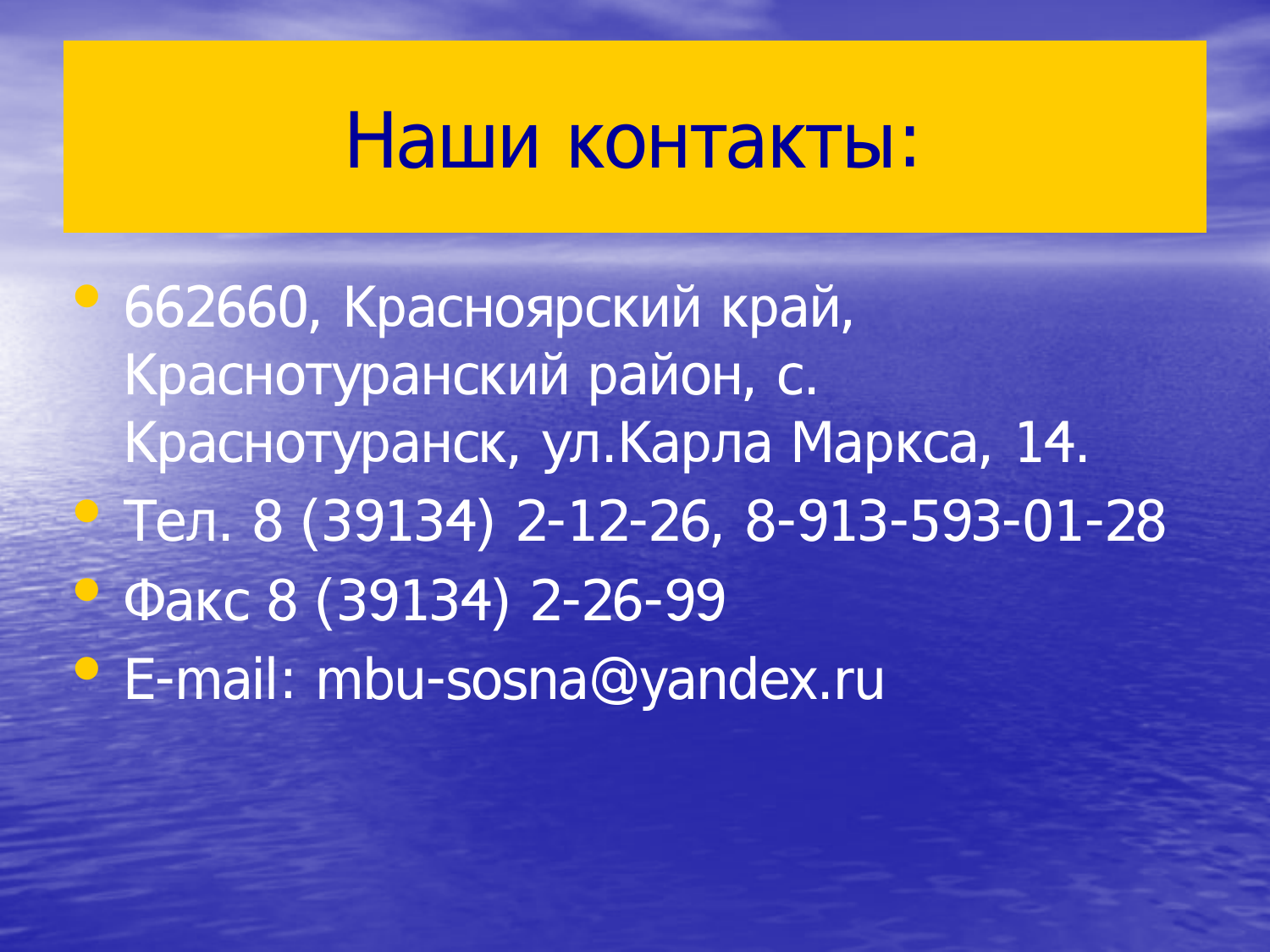

# Наши контакты:
662660, Красноярский край, Краснотуранский район, с. Краснотуранск, ул.Карла Маркса, 14.
Тел. 8 (39134) 2-12-26, 8-913-593-01-28
Факс 8 (39134) 2-26-99
E-mail: mbu-sosna@yandex.ru